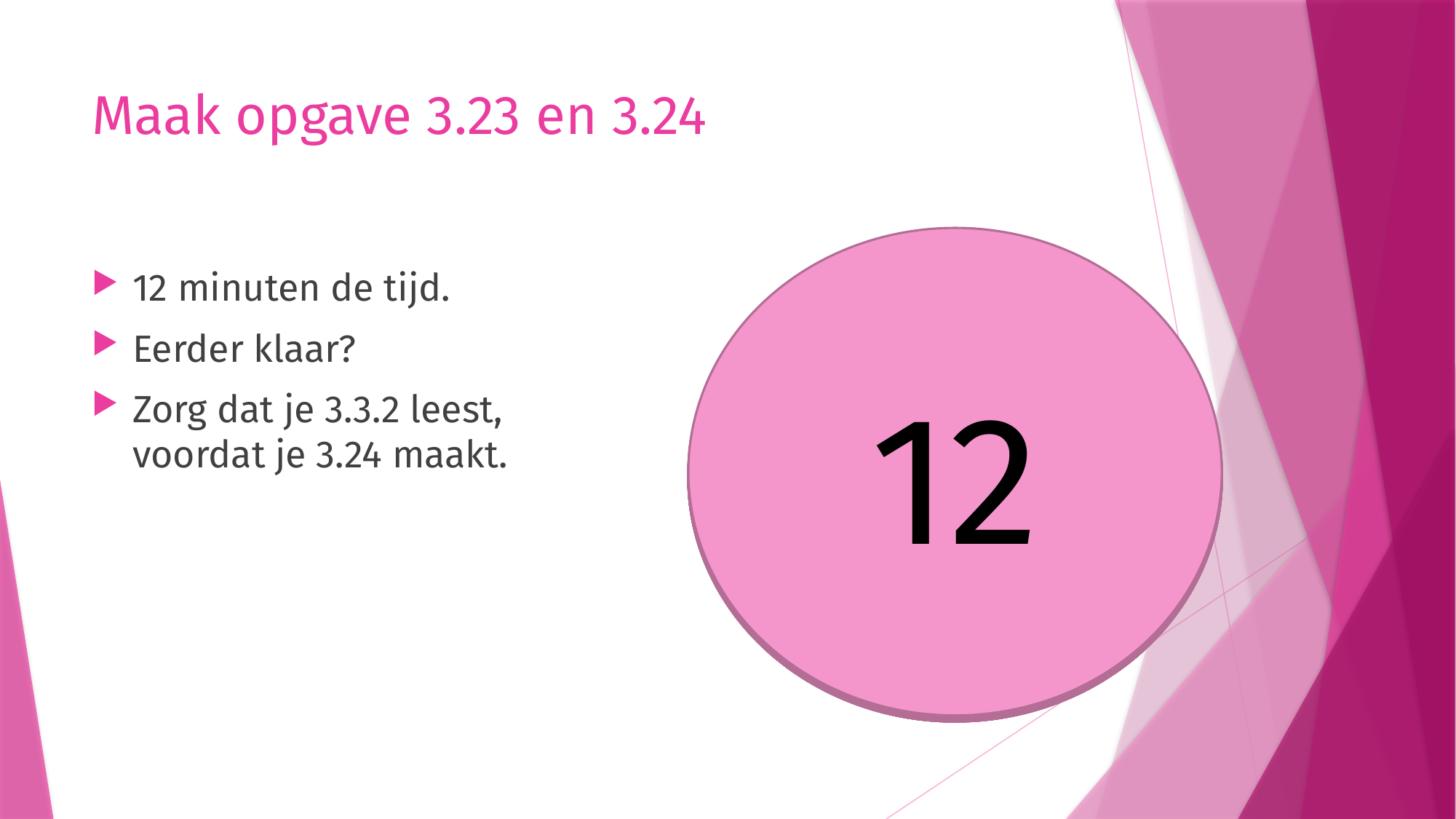

# Maak opgave 3.23 en 3.24
12
11
10
9
8
5
6
7
4
3
1
2
12 minuten de tijd.
Eerder klaar?
Zorg dat je 3.3.2 leest, voordat je 3.24 maakt.